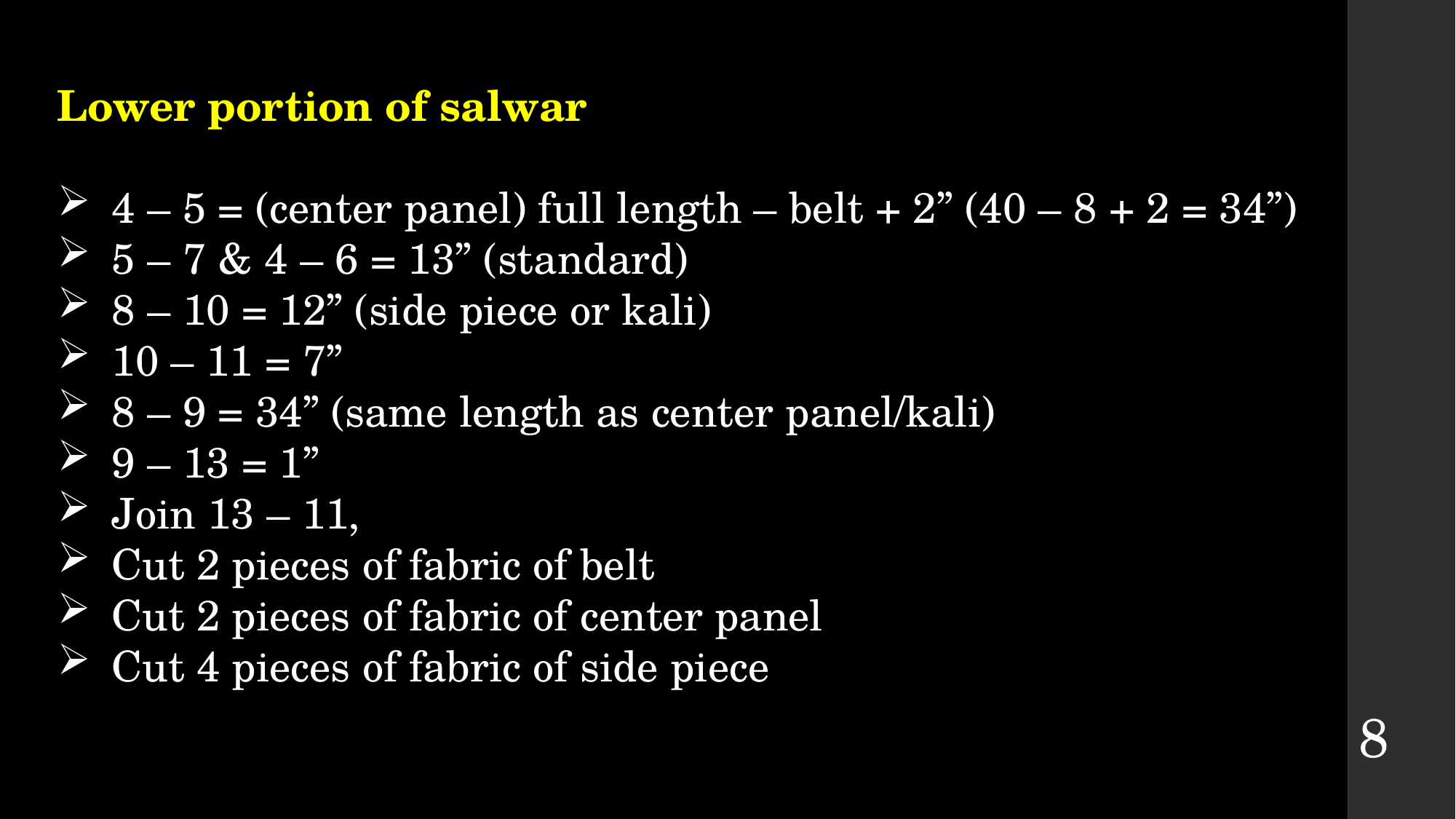

Lower portion of salwar

4 – 5 = (center panel) full length – belt + 2” (40 – 8 + 2 = 34”)
5 – 7 & 4 – 6 = 13” (standard)
8 – 10 = 12” (side piece or kali)
10 – 11 = 7”
8 – 9 = 34” (same length as center panel/kali)
9 – 13 = 1”
Join 13 – 11,
Cut 2 pieces of fabric of belt
Cut 2 pieces of fabric of center panel
Cut 4 pieces of fabric of side piece
8